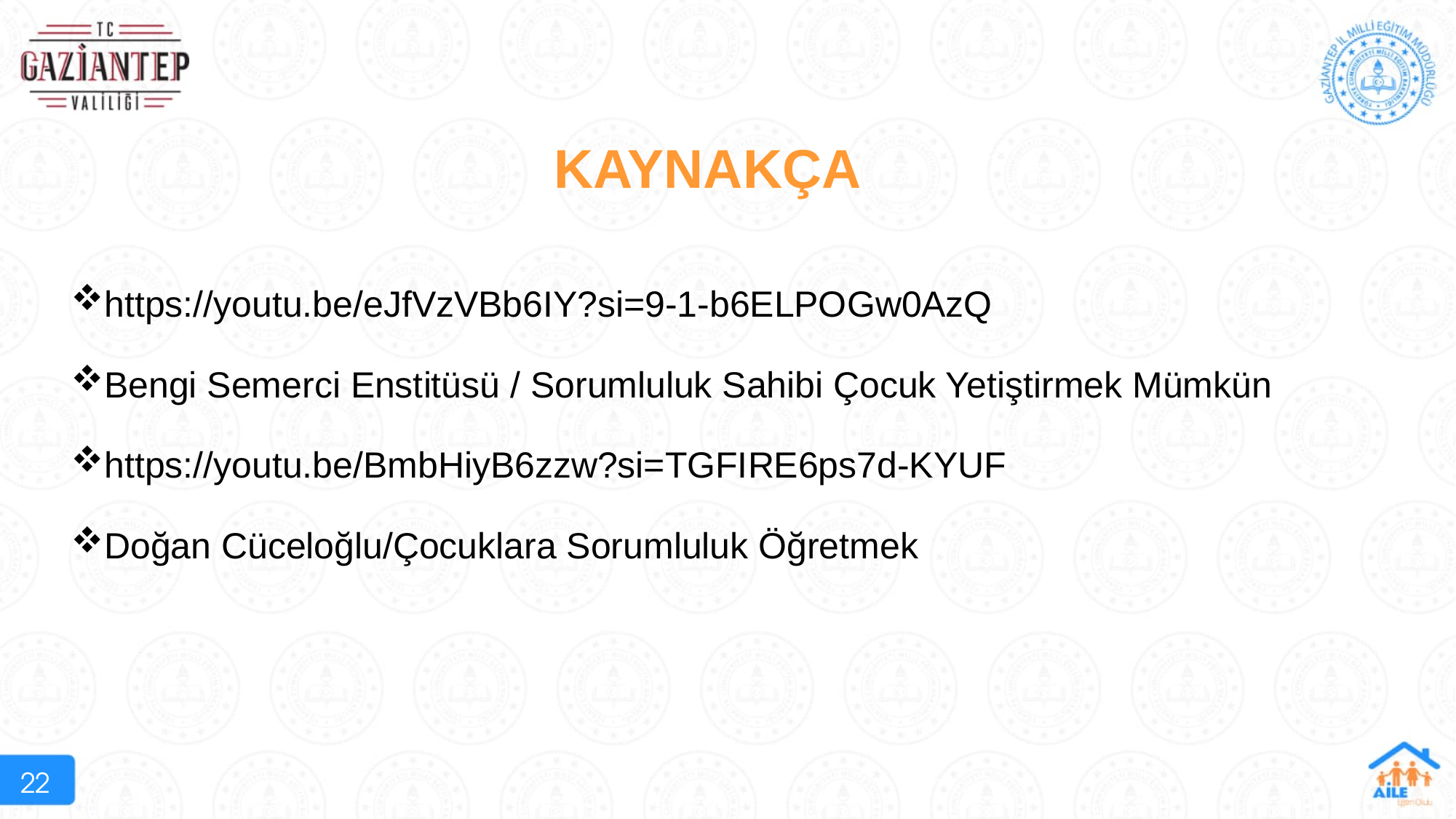

KAYNAKÇA
https://youtu.be/eJfVzVBb6IY?si=9-1-b6ELPOGw0AzQ
Bengi Semerci Enstitüsü / Sorumluluk Sahibi Çocuk Yetiştirmek Mümkün
https://youtu.be/BmbHiyB6zzw?si=TGFIRE6ps7d-KYUF
Doğan Cüceloğlu/Çocuklara Sorumluluk Öğretmek
22